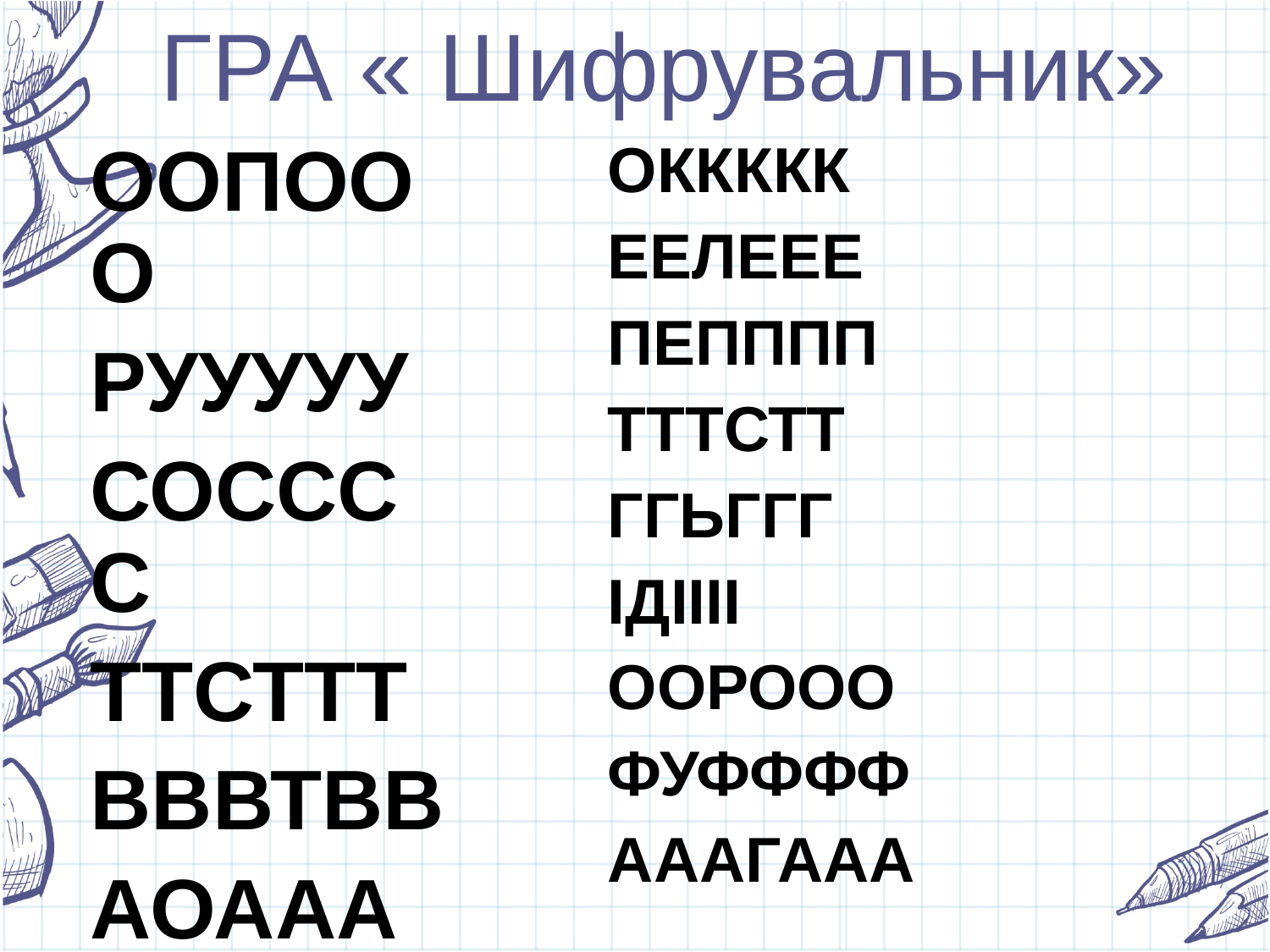

# ГРА « Шифрувальник»
ОККККК
ЕЕЛЕЕЕ
ПЕПППП
ТТТСТТ
ГГЬГГГ
ІДІІІІ
ООРООО
ФУФФФФ
АААГААА

ООПООО
РУУУУУ
СОСССС
ТТСТТТ
ВВВТВВ
АОАААА